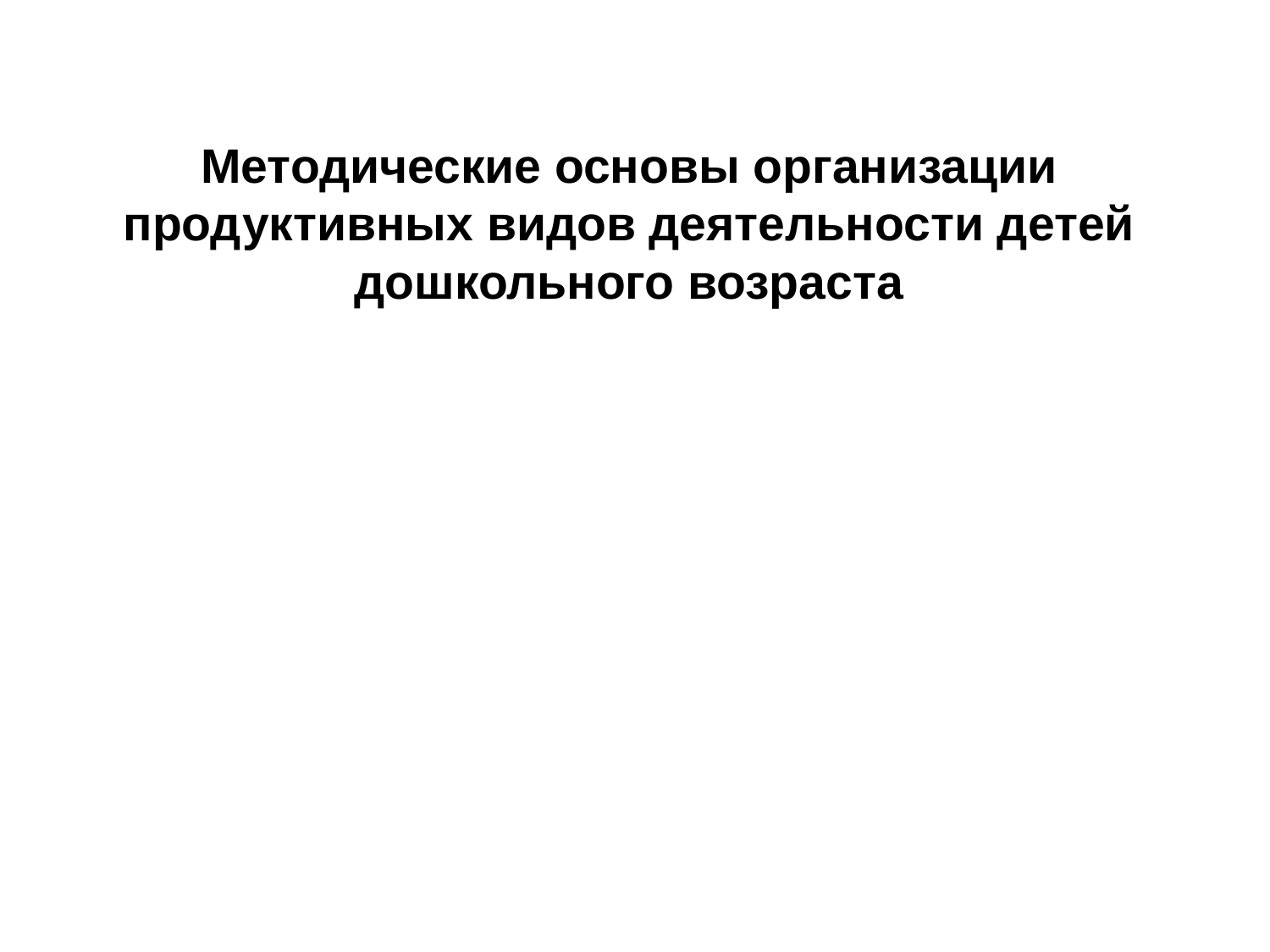

# Методические основы организации продуктивных видов деятельности детей дошкольного возраста